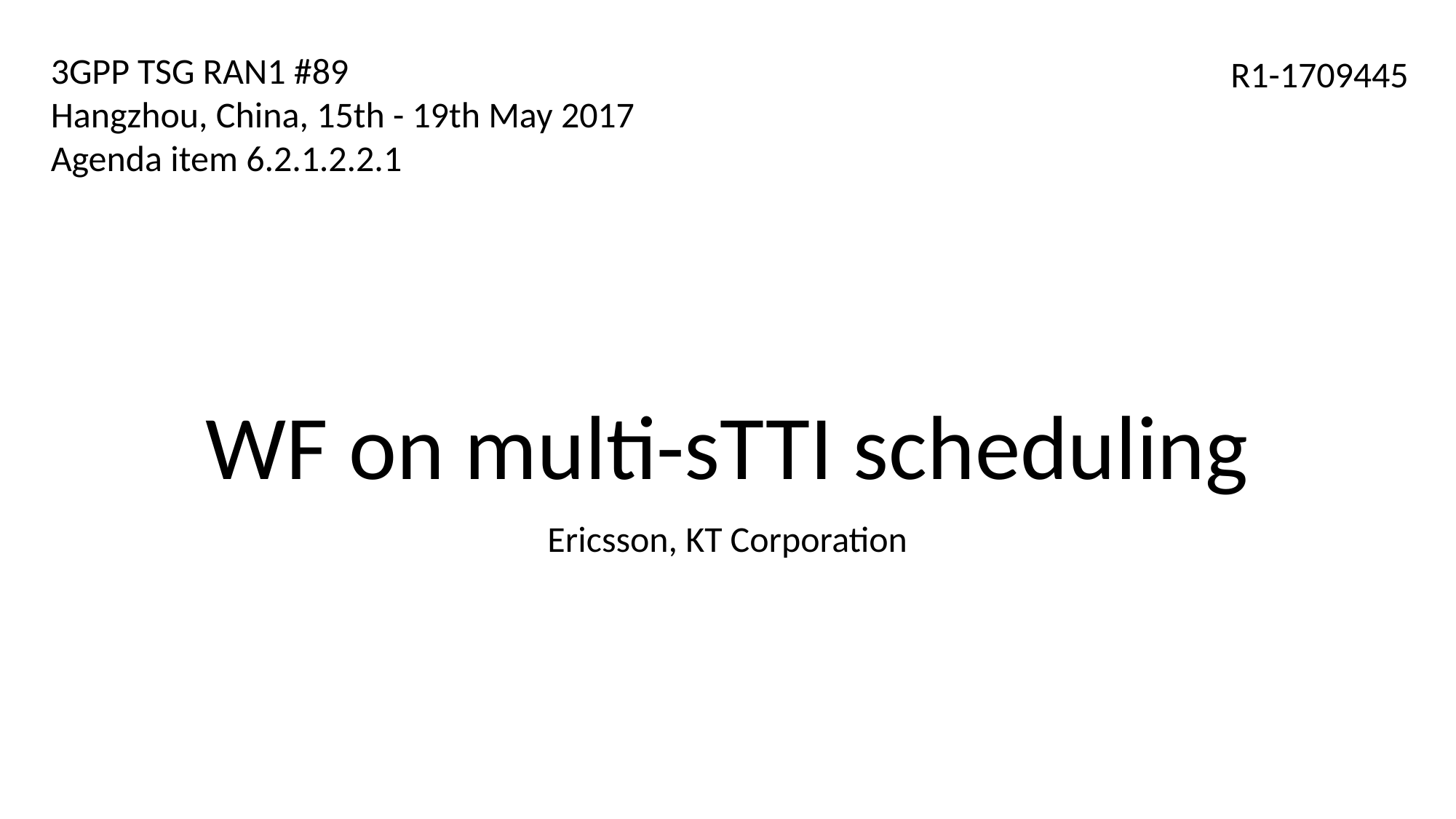

3GPP TSG RAN1 #89
Hangzhou, China, 15th - 19th May 2017
Agenda item 6.2.1.2.2.1
R1-1709445
# WF on multi-sTTI scheduling
Ericsson, KT Corporation